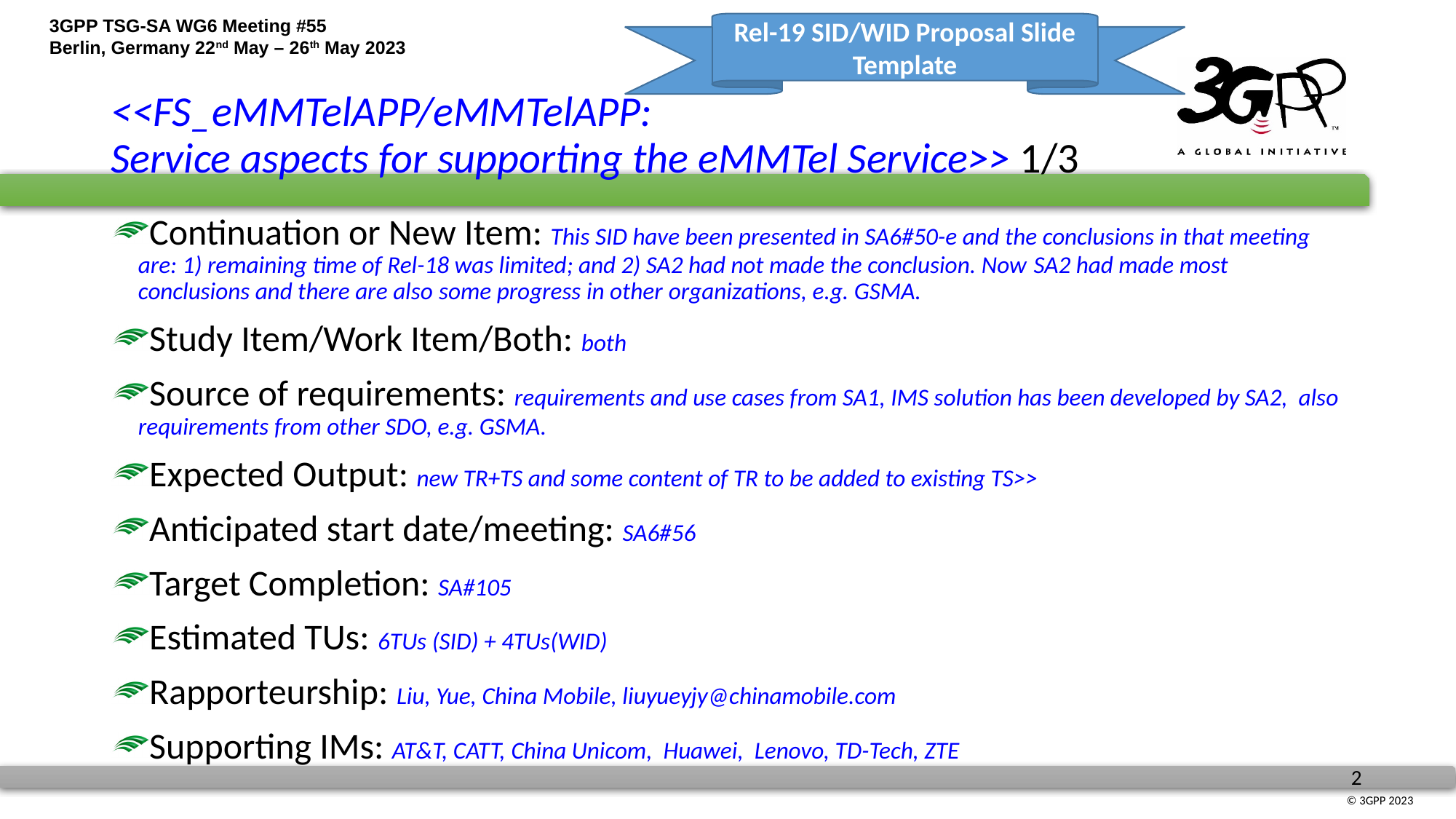

Rel-19 SID/WID Proposal Slide Template
# <<FS_eMMTelAPP/eMMTelAPP: Service aspects for supporting the eMMTel Service>> 1/3
Continuation or New Item: This SID have been presented in SA6#50-e and the conclusions in that meeting are: 1) remaining time of Rel-18 was limited; and 2) SA2 had not made the conclusion. Now SA2 had made most conclusions and there are also some progress in other organizations, e.g. GSMA.
Study Item/Work Item/Both: both
Source of requirements: requirements and use cases from SA1, IMS solution has been developed by SA2,  also requirements from other SDO, e.g. GSMA.
Expected Output: new TR+TS and some content of TR to be added to existing TS>>
Anticipated start date/meeting: SA6#56
Target Completion: SA#105
Estimated TUs: 6TUs (SID) + 4TUs(WID)
Rapporteurship: Liu, Yue, China Mobile, liuyueyjy@chinamobile.com
Supporting IMs: AT&T, CATT, China Unicom,  Huawei,  Lenovo, TD-Tech, ZTE